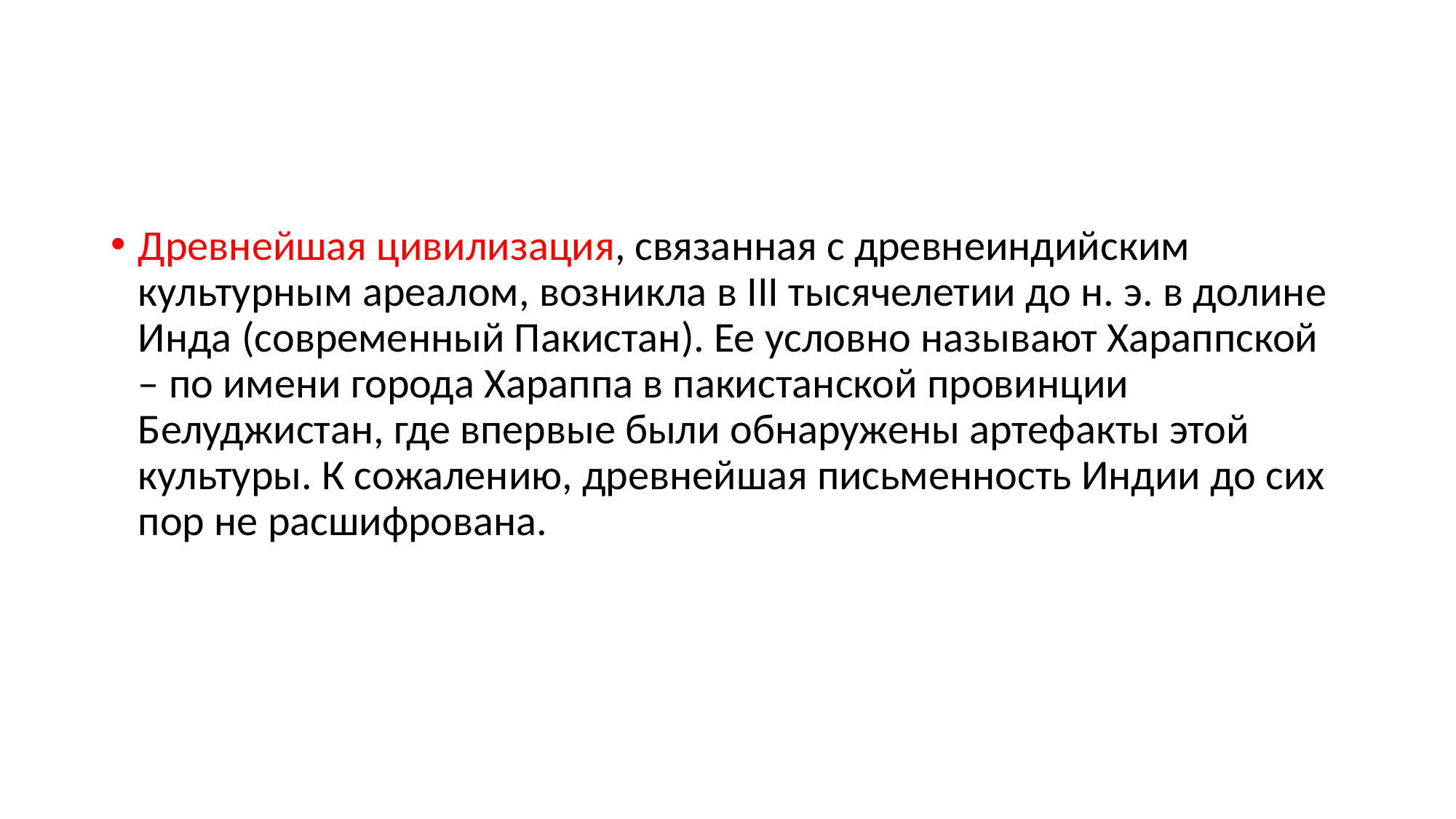

#
Древнейшая цивилизация, связанная с древнеиндийским культурным ареалом, возникла в III тысячелетии до н. э. в долине Инда (современный Пакистан). Ее условно называют Хараппской – по имени города Хараппа в пакистанской провинции Белуджистан, где впервые были обнаружены артефакты этой культуры. К сожалению, древнейшая письменность Индии до сих пор не расшифрована.